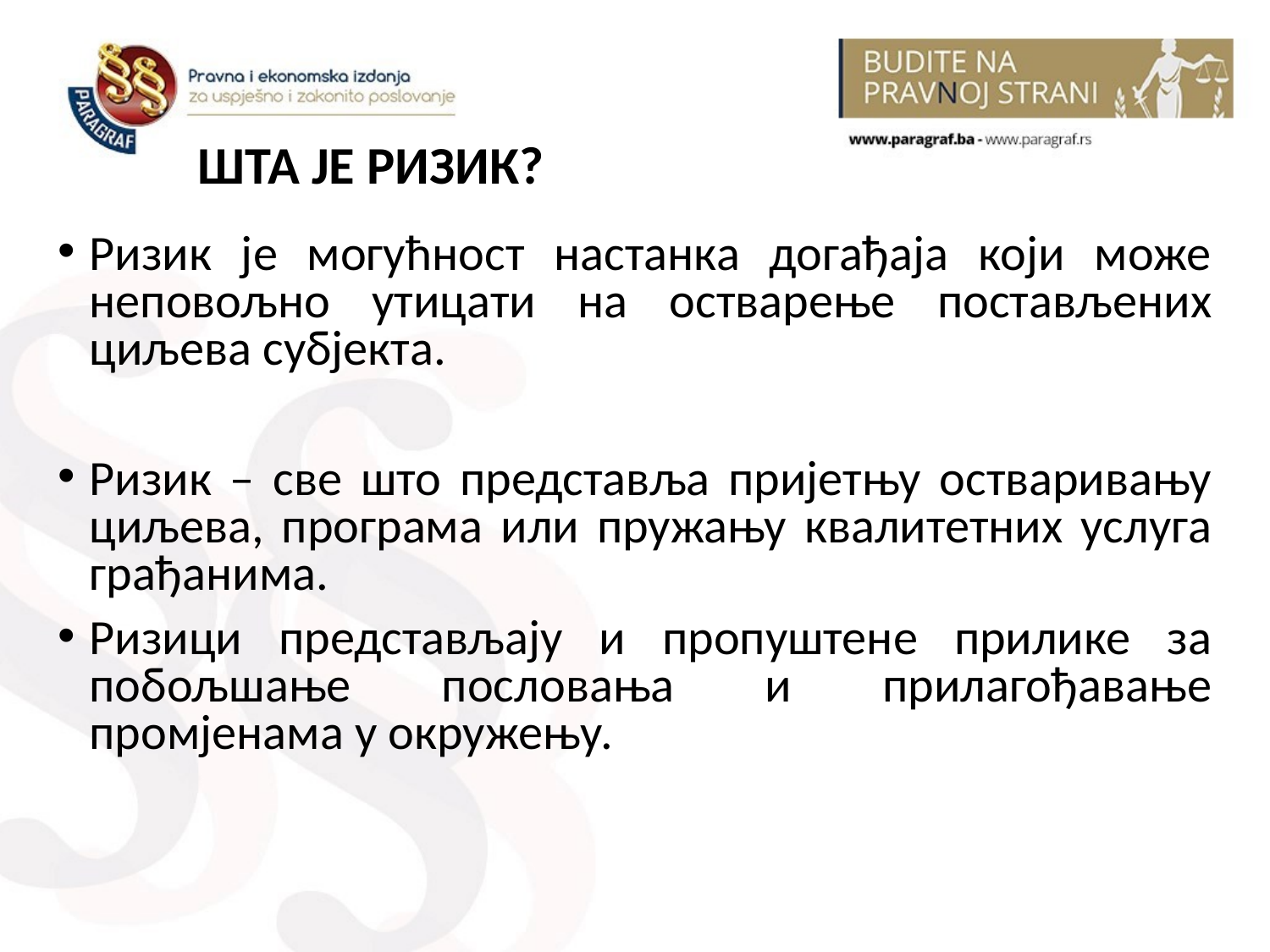

# ШТА ЈЕ РИЗИК?
Ризик је могућност настанка догађаја који може неповољно утицати на остварење постављених циљева субјекта.

Ризик – све што представља пријетњу остваривању циљева, програма или пружању квалитетних услуга грађанима.
Ризици представљају и пропуштене прилике за побољшање пословања и прилагођавање промјенама у окружењу.